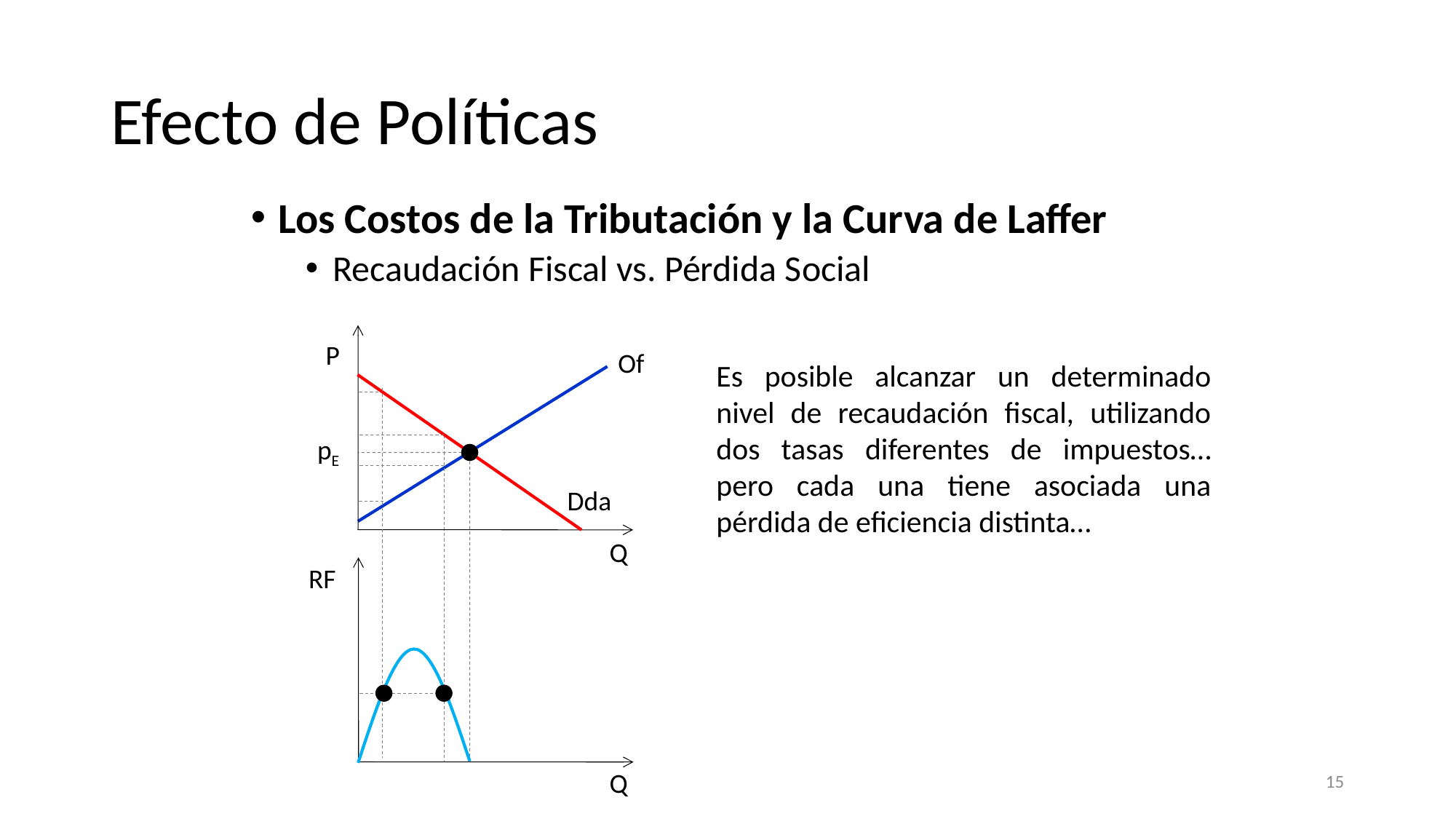

# Efecto de Políticas
Los Costos de la Tributación y la Curva de Laffer
Recaudación Fiscal vs. Pérdida Social
P
Of
Es posible alcanzar un determinado nivel de recaudación fiscal, utilizando dos tasas diferentes de impuestos… pero cada una tiene asociada una pérdida de eficiencia distinta…
pE

Dda
Q
RF

15
Q